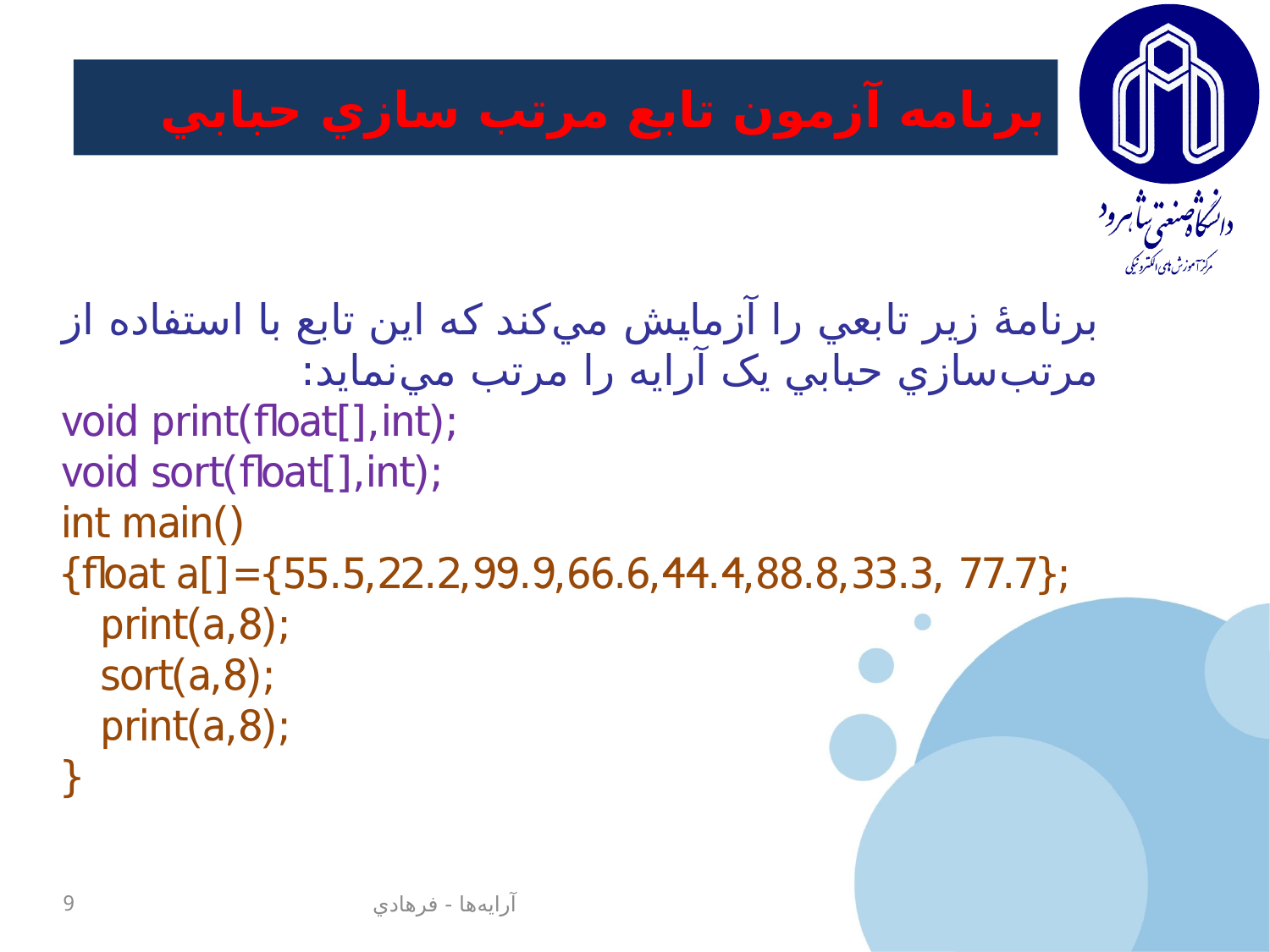

# برنامه آزمون تابع مرتب سازي حبابي
برنامۀ زير تابعي را آزمايش مي‌کند که اين تابع با استفاده از مرتب‌سازي حبابي يک آرايه را مرتب مي‌نمايد:
void print(float[],int);
void sort(float[],int);
int main()
{float a[]={55.5,22.2,99.9,66.6,44.4,88.8,33.3, 77.7};
   print(a,8);
   sort(a,8);
   print(a,8);
}

9
آرايه‌ها - فرهادي